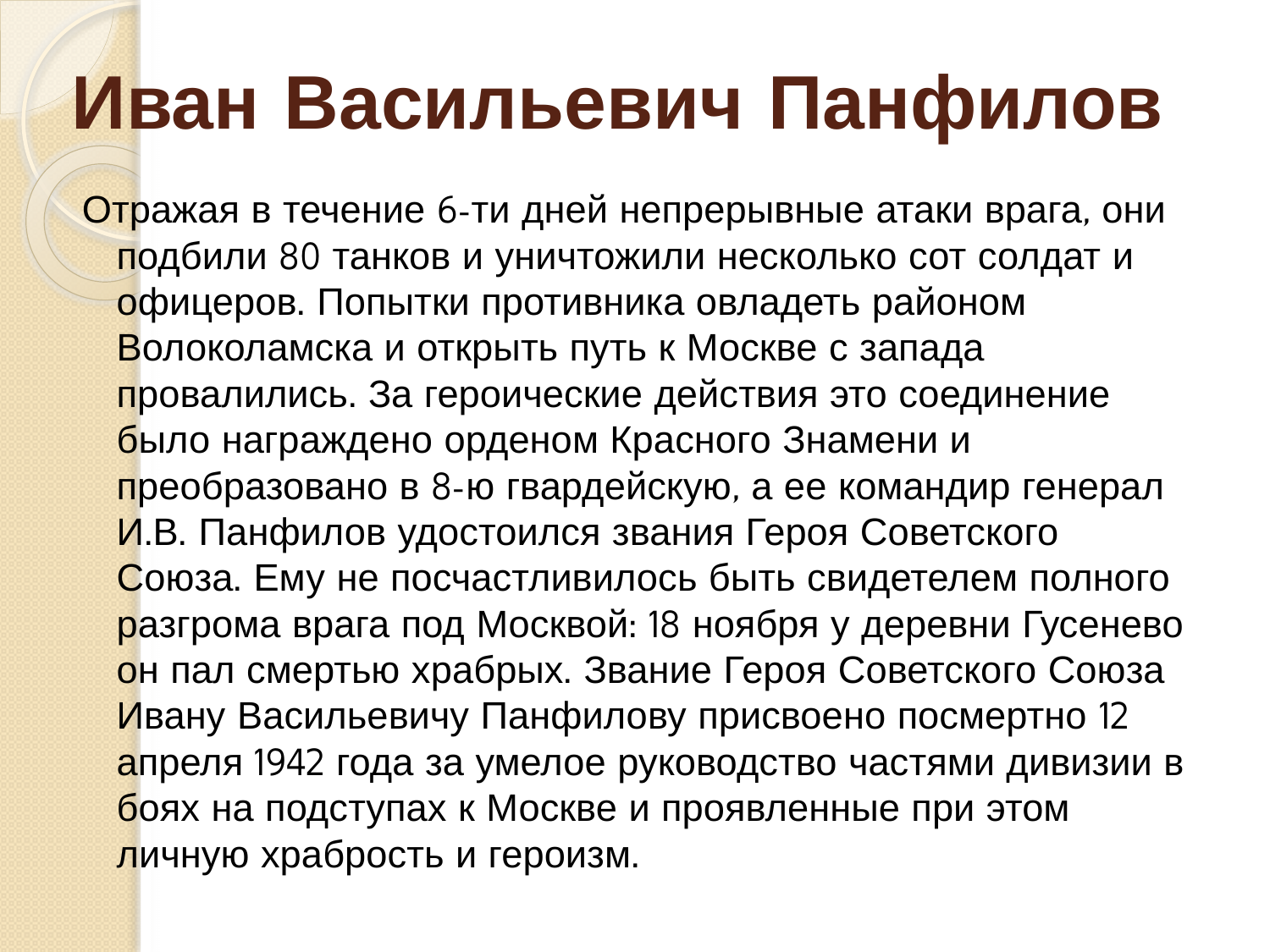

# Иван Васильевич Панфилов
Отражая в течение 6-ти дней непрерывные атаки врага, они подбили 80 танков и уничтожили несколько сот солдат и офицеров. Попытки противника овладеть районом Волоколамска и открыть путь к Москве с запада провалились. За героические действия это соединение было награждено орденом Красного Знамени и преобразовано в 8-ю гвардейскую, а ее командир генерал И.В. Панфилов удостоился звания Героя Советского Союза. Ему не посчастливилось быть свидетелем полного разгрома врага под Москвой: 18 ноября у деревни Гусенево он пал смертью храбрых. Звание Героя Советского Союза Ивану Васильевичу Панфилову присвоено посмертно 12 апреля 1942 года за умелое руководство частями дивизии в боях на подступах к Москве и проявленные при этом личную храбрость и героизм.